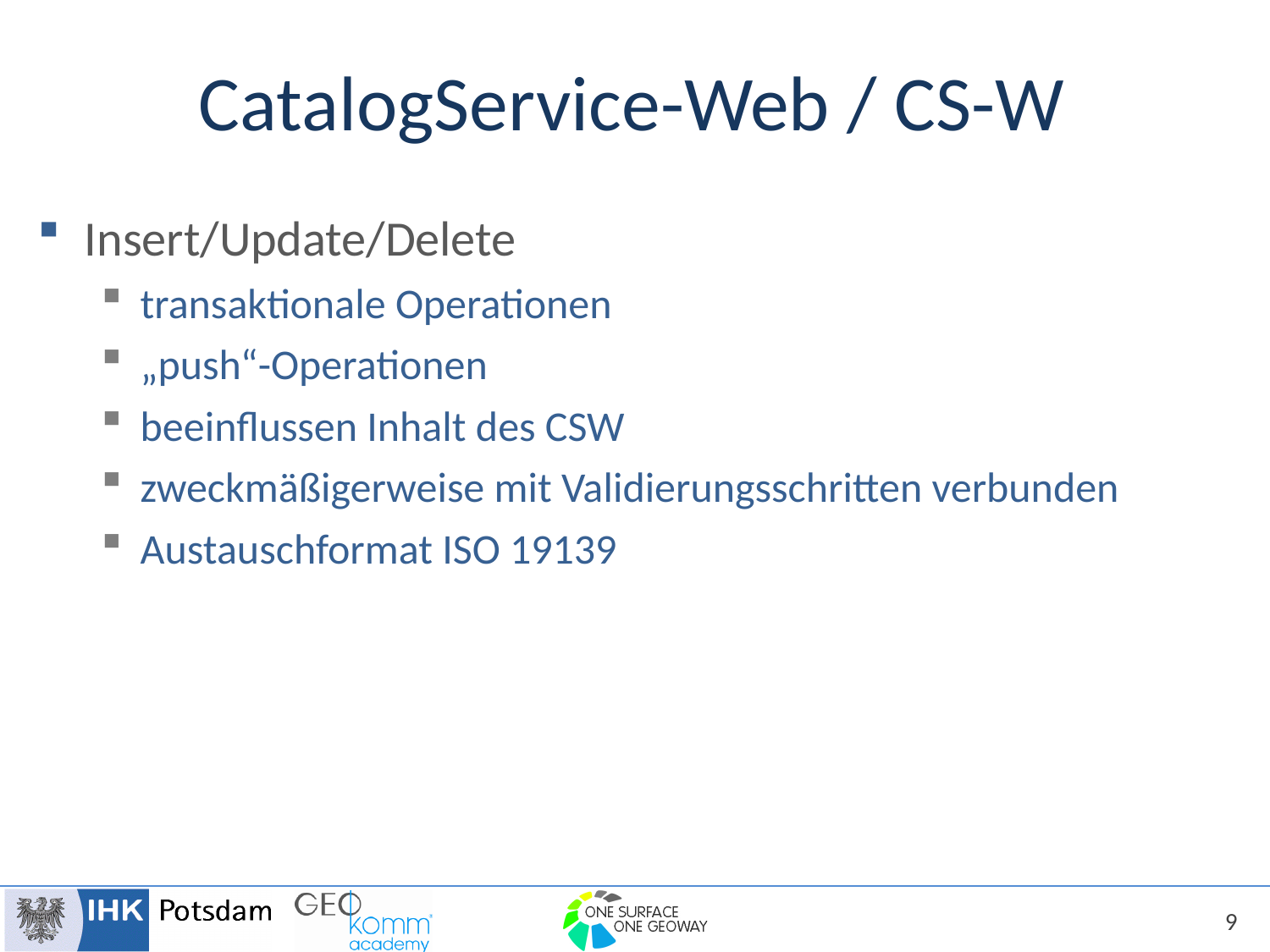

# CatalogService-Web / CS-W
Insert/Update/Delete
transaktionale Operationen
„push“-Operationen
beeinflussen Inhalt des CSW
zweckmäßigerweise mit Validierungsschritten verbunden
Austauschformat ISO 19139

9